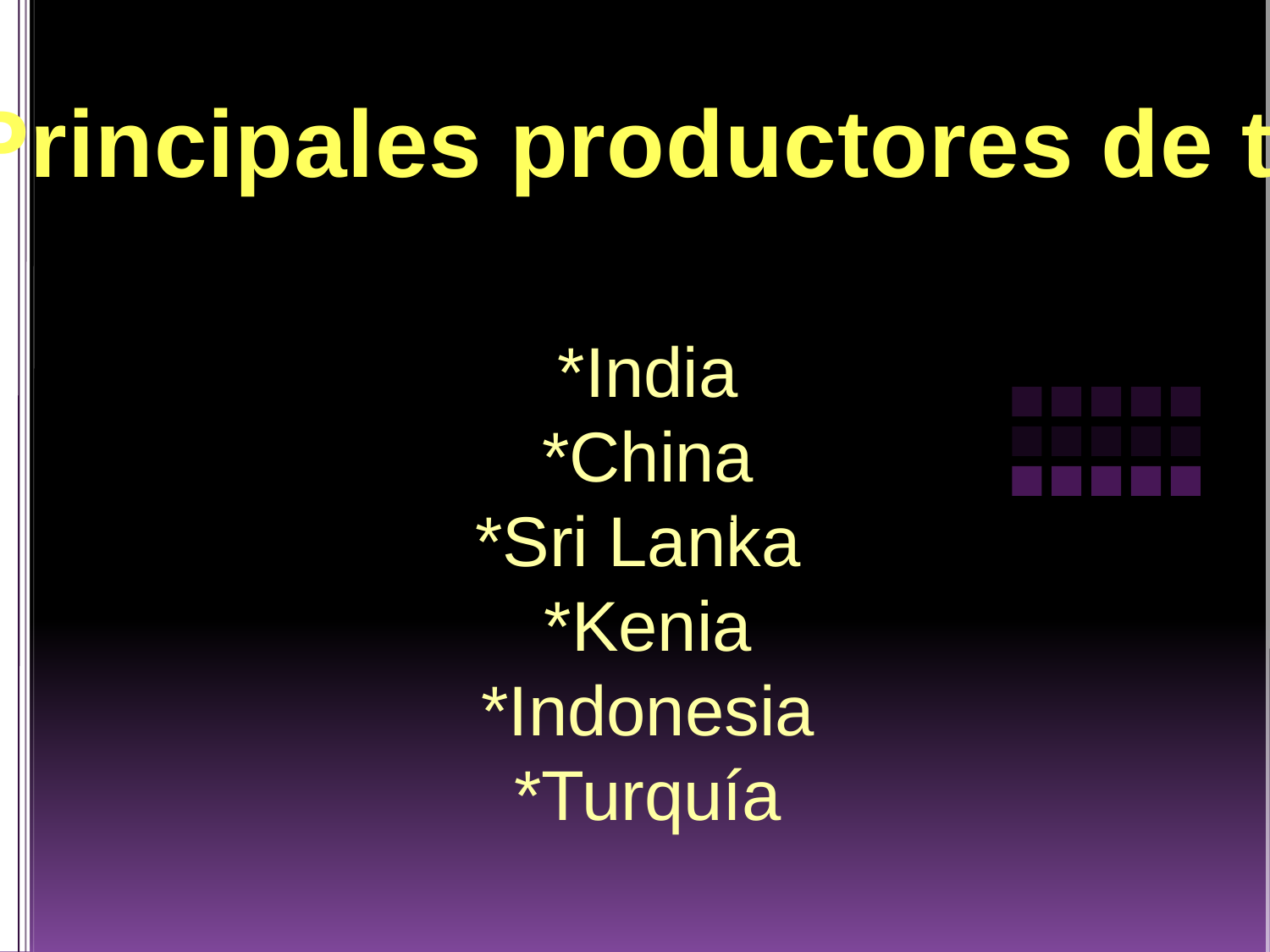

Principales productores de té
*India
*China
*Sri Lanka
*Kenia
*Indonesia
*Turquía
1